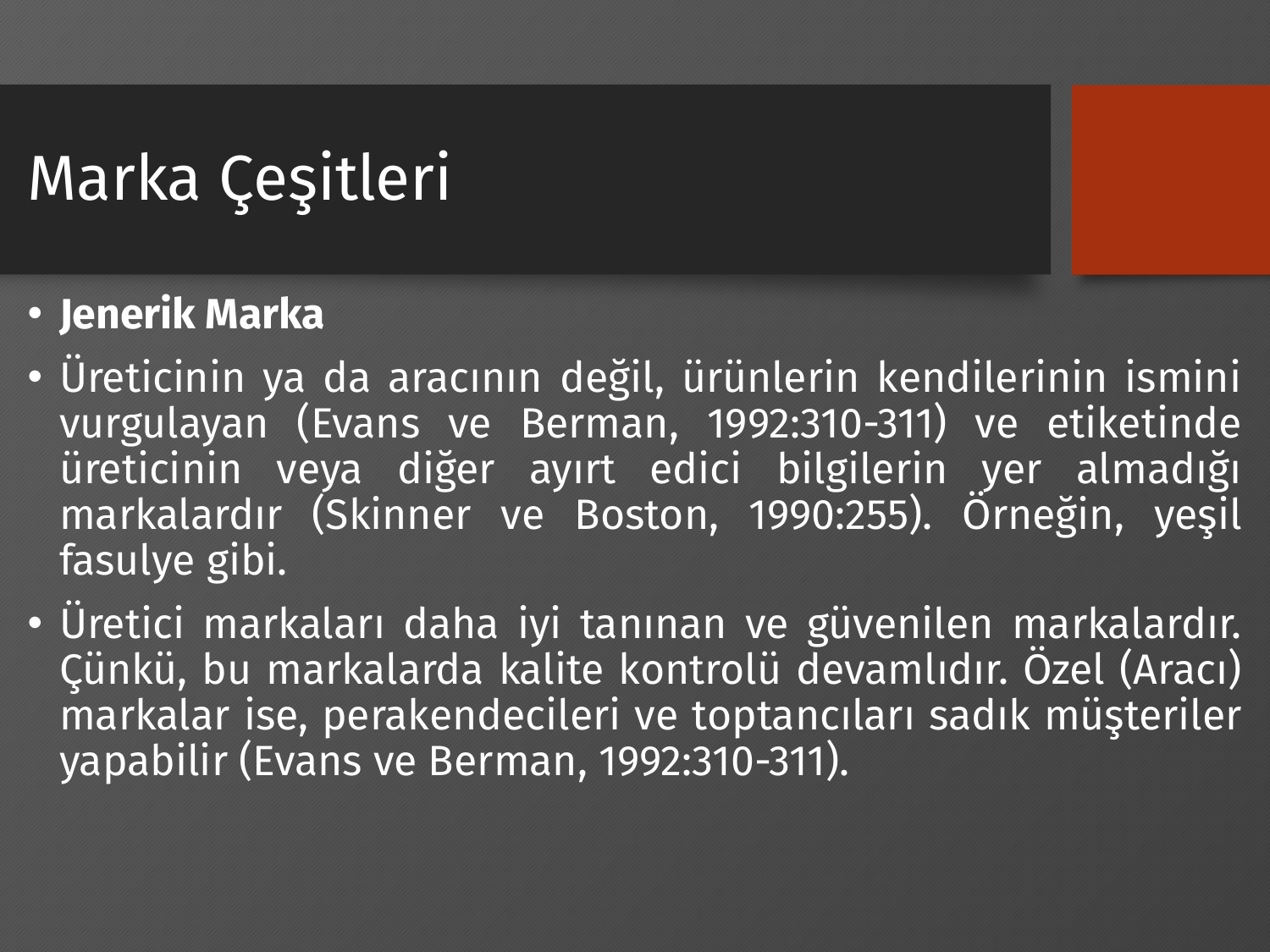

# Marka Çeşitleri
Jenerik Marka
Üreticinin ya da aracının değil, ürünlerin kendilerinin ismini vurgulayan (Evans ve Berman, 1992:310-311) ve etiketinde üreticinin veya diğer ayırt edici bilgilerin yer almadığı markalardır (Skinner ve Boston, 1990:255). Örneğin, yeşil fasulye gibi.
Üretici markaları daha iyi tanınan ve güvenilen markalardır. Çünkü, bu markalarda kalite kontrolü devamlıdır. Özel (Aracı) markalar ise, perakendecileri ve toptancıları sadık müşteriler yapabilir (Evans ve Berman, 1992:310-311).